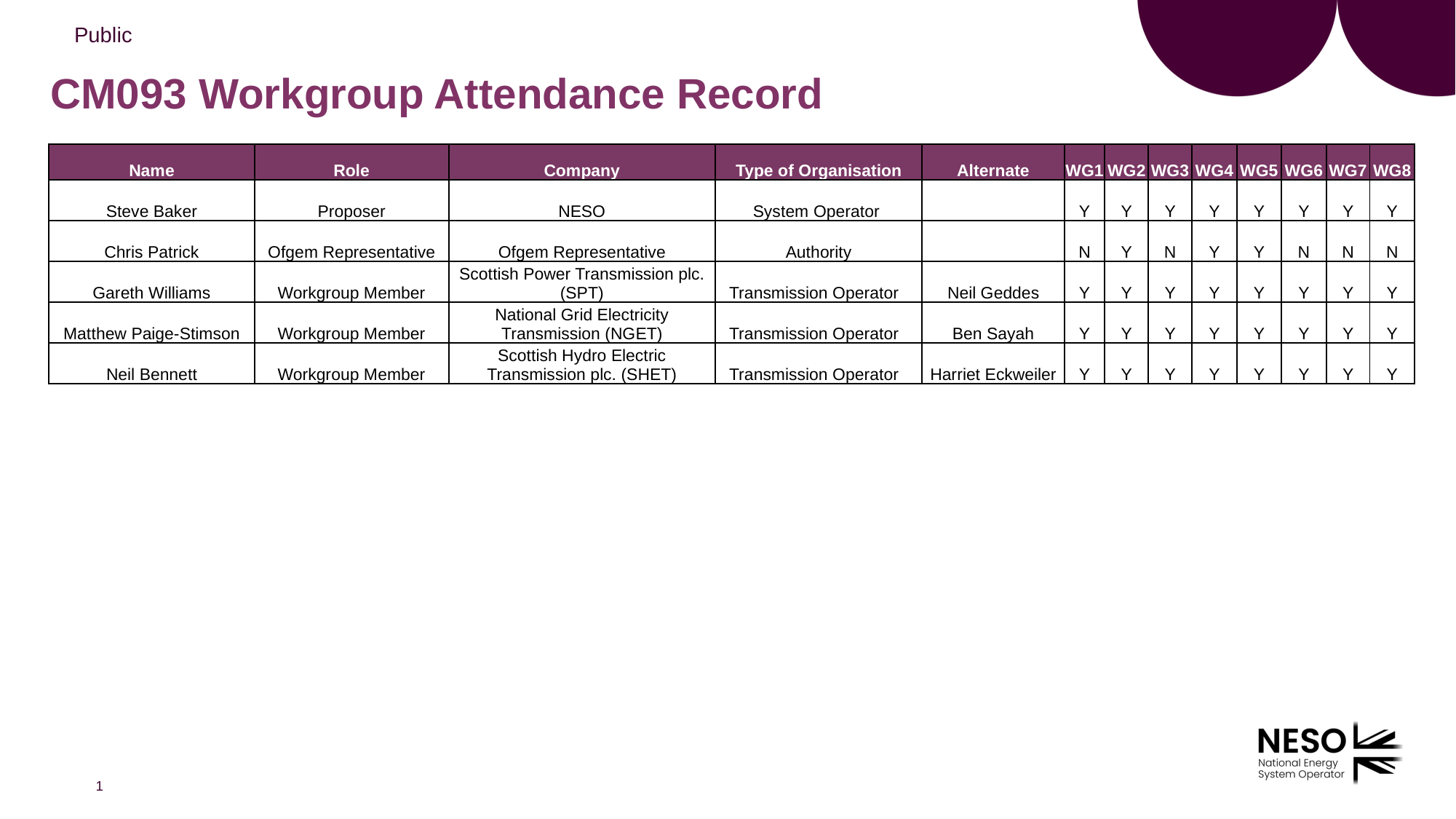

# CM093 Workgroup Attendance Record
| Name | Role | Company | Type of Organisation | Alternate | WG1 | WG2 | WG3 | WG4 | WG5 | WG6 | WG7 | WG8 |
| --- | --- | --- | --- | --- | --- | --- | --- | --- | --- | --- | --- | --- |
| Steve Baker | Proposer | NESO | System Operator |  | Y | Y | Y | Y | Y | Y | Y | Y |
| Chris Patrick | Ofgem Representative | Ofgem Representative | Authority |  | N | Y | N | Y | Y | N | N | N |
| Gareth Williams | Workgroup Member | Scottish Power Transmission plc. (SPT) | Transmission Operator | Neil Geddes | Y | Y | Y | Y | Y | Y | Y | Y |
| Matthew Paige-Stimson | Workgroup Member | National Grid Electricity Transmission (NGET) | Transmission Operator | Ben Sayah | Y | Y | Y | Y | Y | Y | Y | Y |
| Neil Bennett | Workgroup Member | Scottish Hydro Electric Transmission plc. (SHET) | Transmission Operator | Harriet Eckweiler | Y | Y | Y | Y | Y | Y | Y | Y |